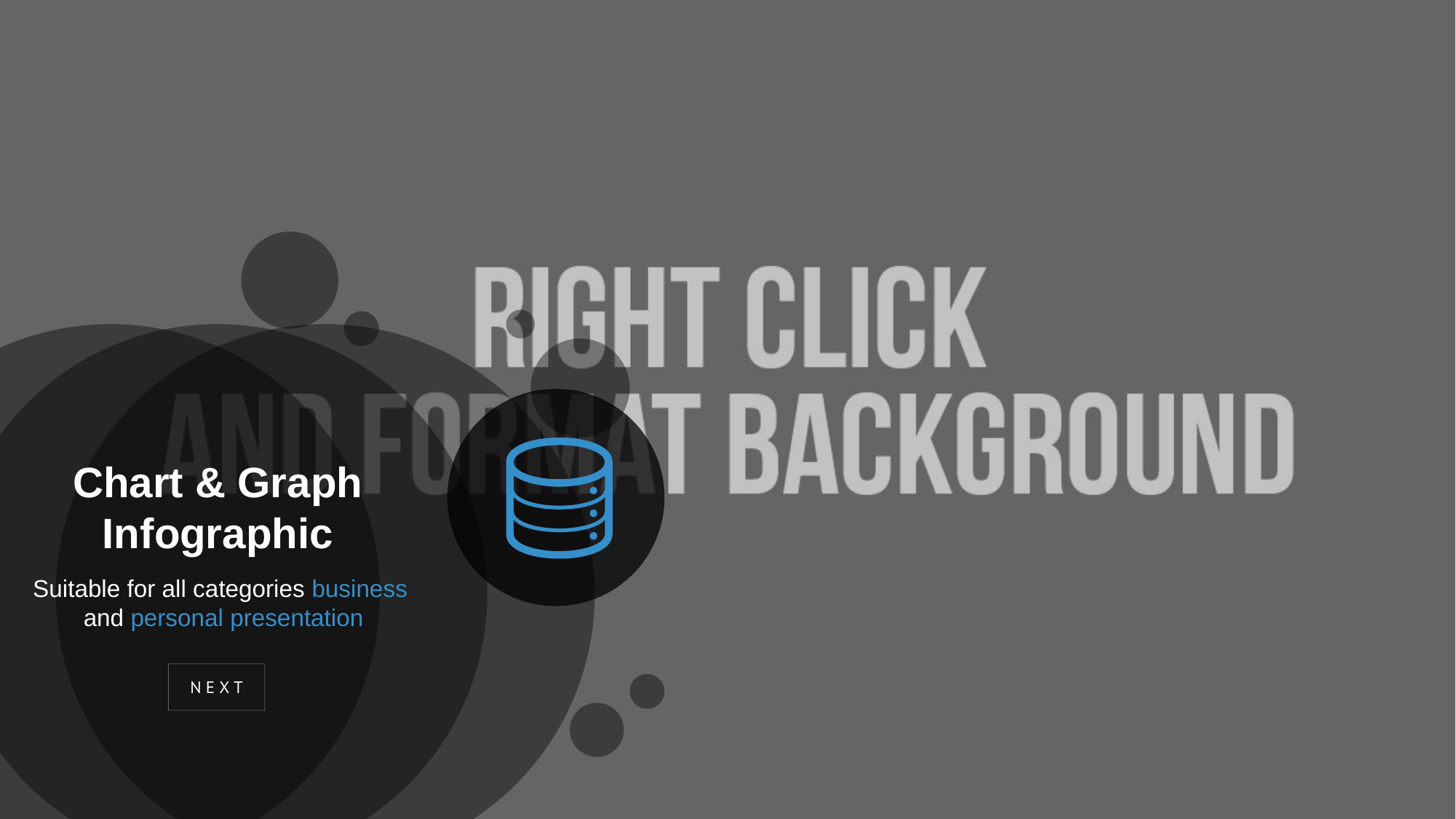

Chart & Graph
Infographic
Suitable for all categories business
and personal presentation

NEXT